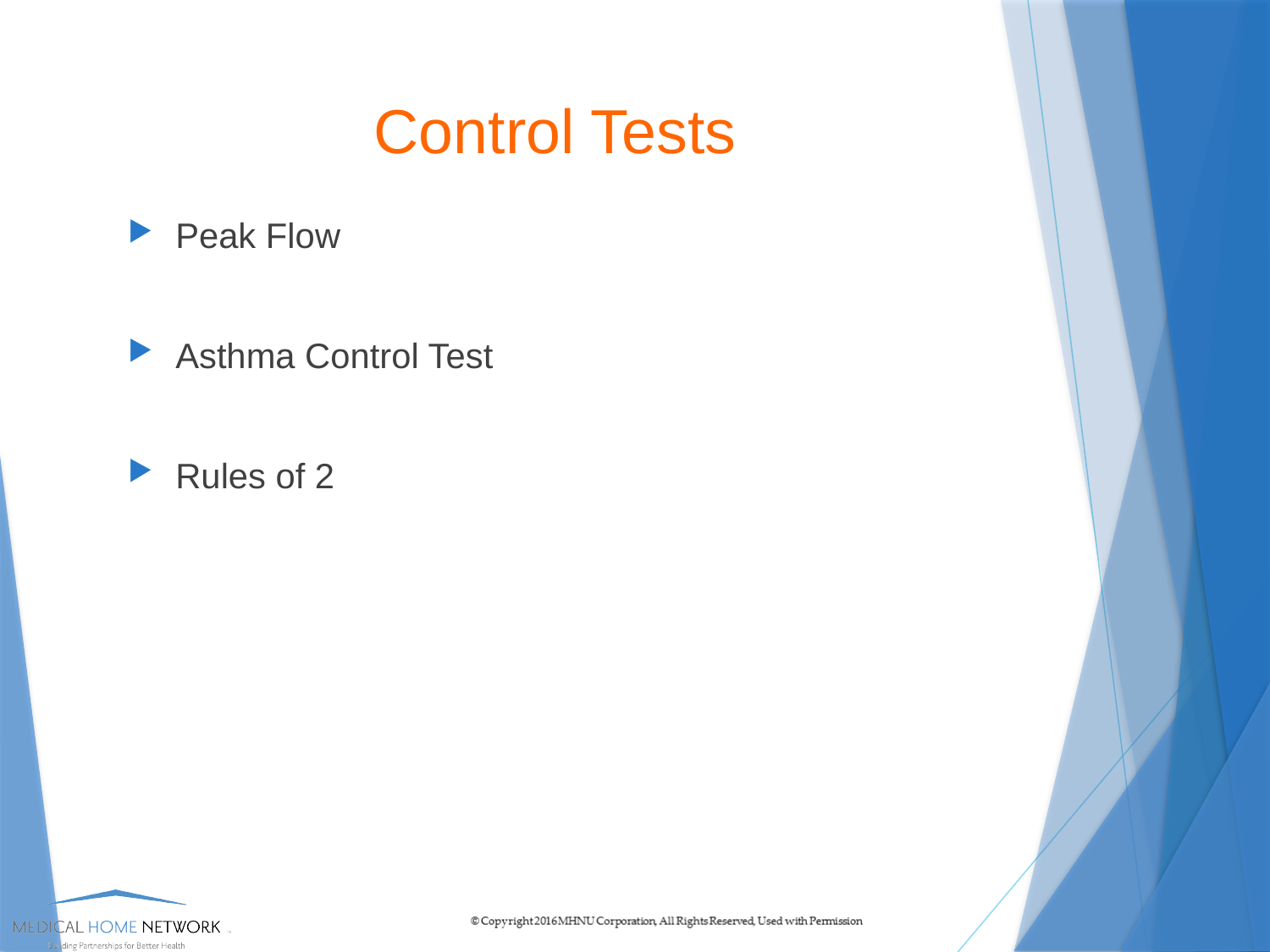

# Control Tests
Peak Flow

Asthma Control Test

Rules of 2